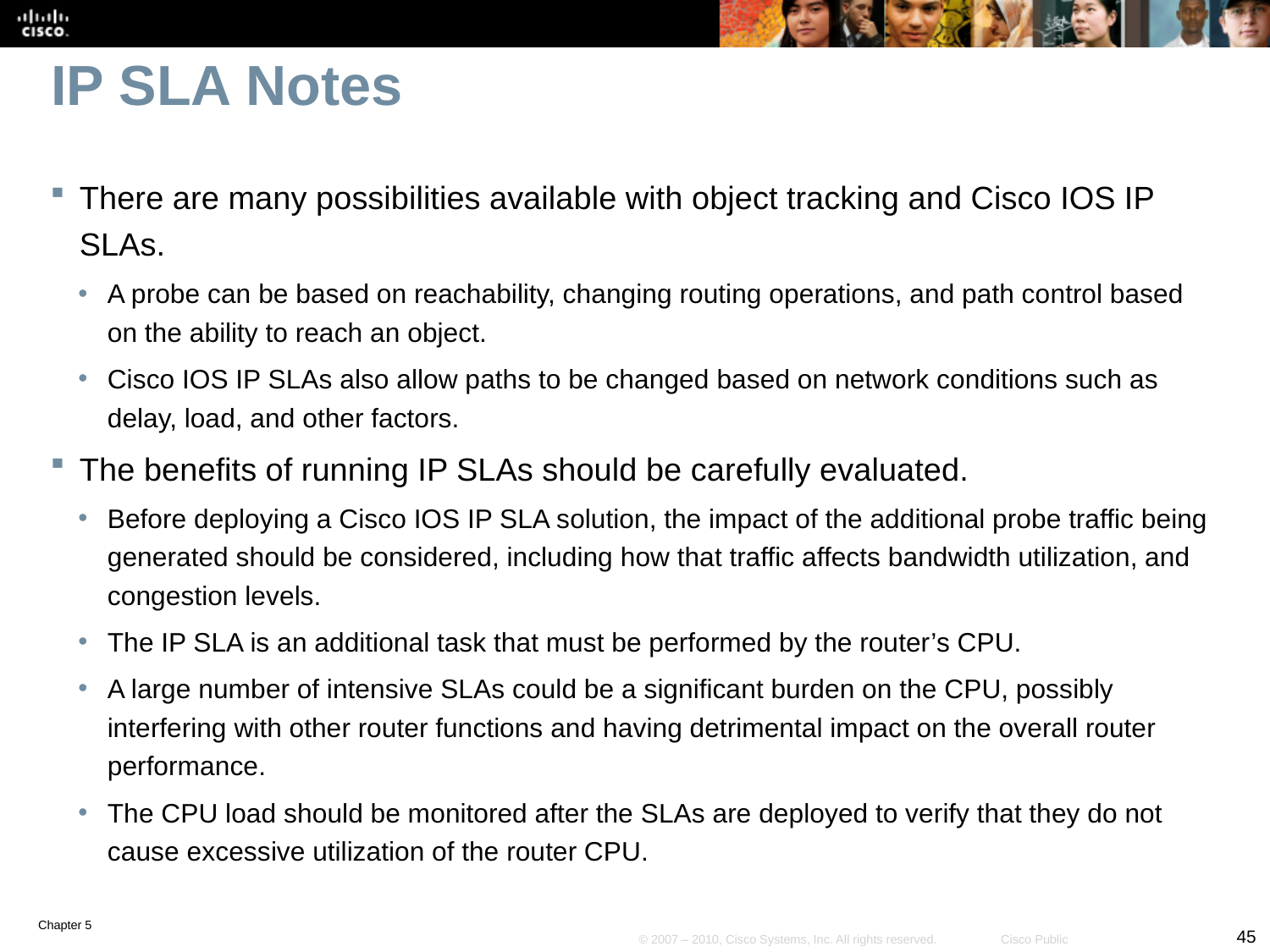

# IP SLA Notes
There are many possibilities available with object tracking and Cisco IOS IP SLAs.
A probe can be based on reachability, changing routing operations, and path control based on the ability to reach an object.
Cisco IOS IP SLAs also allow paths to be changed based on network conditions such as delay, load, and other factors.
The benefits of running IP SLAs should be carefully evaluated.
Before deploying a Cisco IOS IP SLA solution, the impact of the additional probe traffic being generated should be considered, including how that traffic affects bandwidth utilization, and congestion levels.
The IP SLA is an additional task that must be performed by the router’s CPU.
A large number of intensive SLAs could be a significant burden on the CPU, possibly interfering with other router functions and having detrimental impact on the overall router performance.
The CPU load should be monitored after the SLAs are deployed to verify that they do not cause excessive utilization of the router CPU.